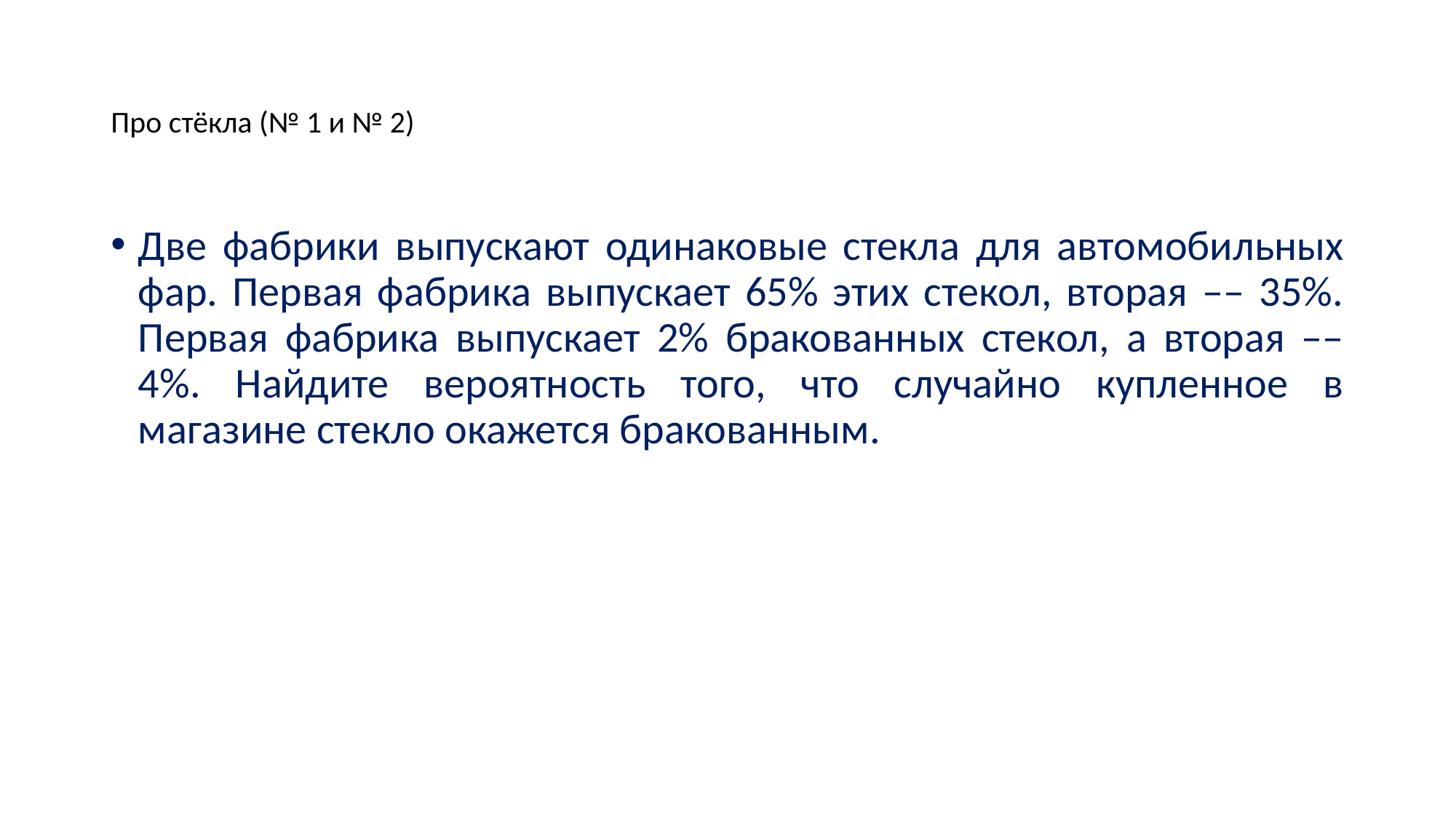

# Про стёкла (№ 1 и № 2)
Две фабрики выпускают одинаковые стекла для автомобильных фар. Первая фабрика выпускает 65% этих стекол, вторая –– 35%. Первая фабрика выпускает 2% бракованных стекол, а вторая –– 4%. Найдите вероятность того, что случайно купленное в магазине стекло окажется бракованным.